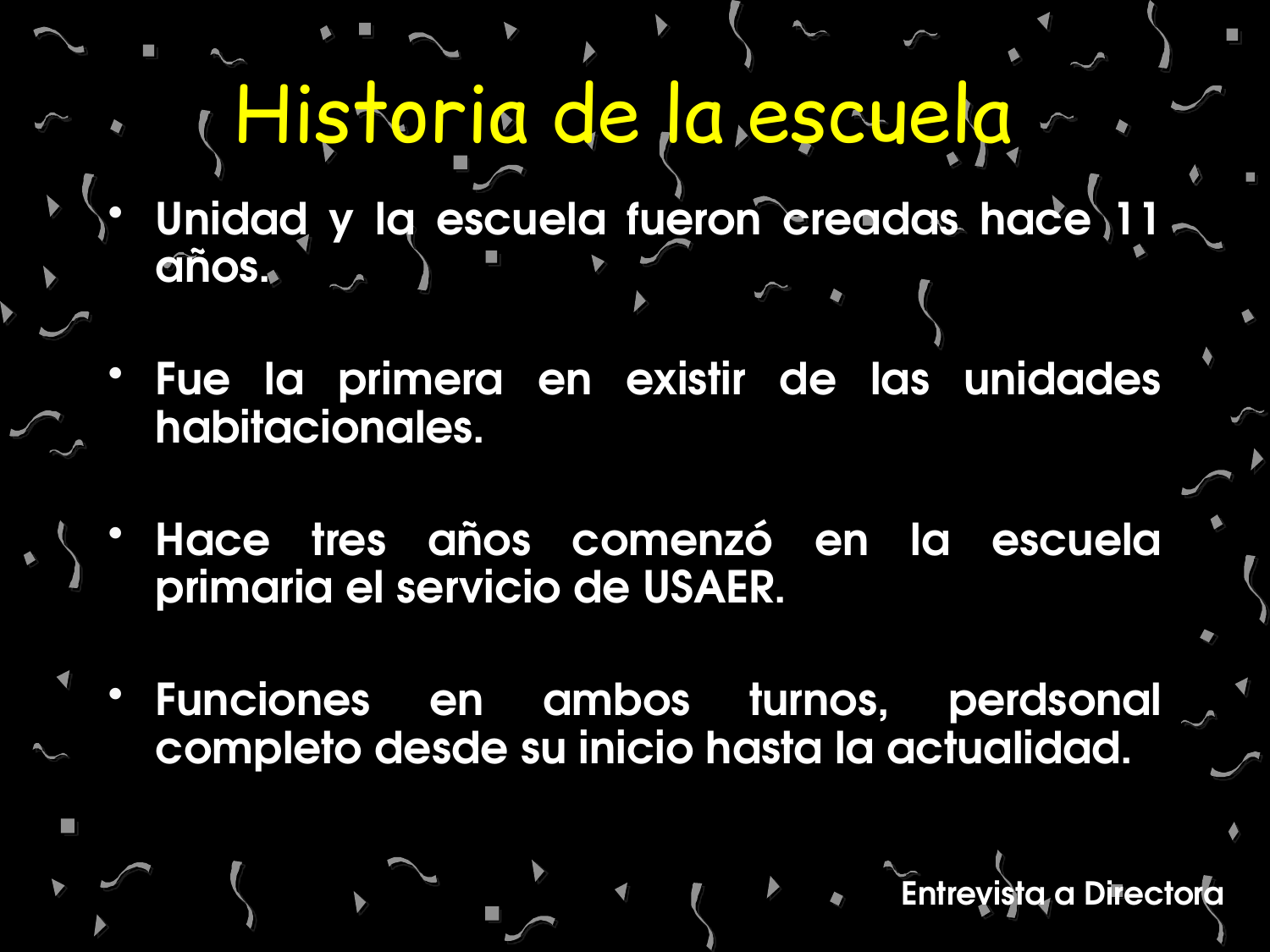

Historia de la escuela
Unidad y la escuela fueron creadas hace 11 años.

Fue la primera en existir de las unidades habitacionales.

Hace tres años comenzó en la escuela primaria el servicio de USAER.

Funciones en ambos turnos, perdsonal completo desde su inicio hasta la actualidad.
Entrevista a Directora